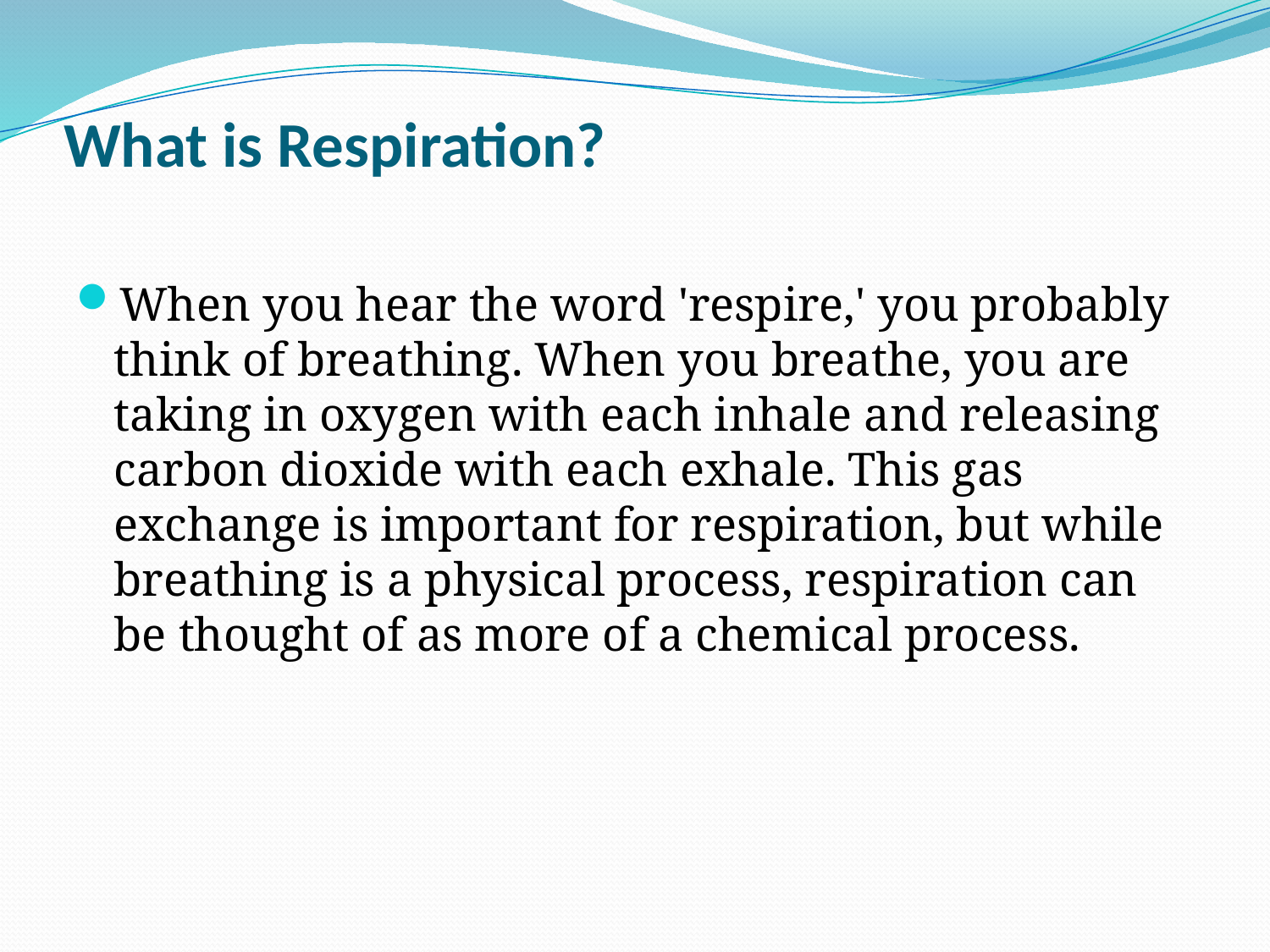

# What is Respiration?
When you hear the word 'respire,' you probably think of breathing. When you breathe, you are taking in oxygen with each inhale and releasing carbon dioxide with each exhale. This gas exchange is important for respiration, but while breathing is a physical process, respiration can be thought of as more of a chemical process.